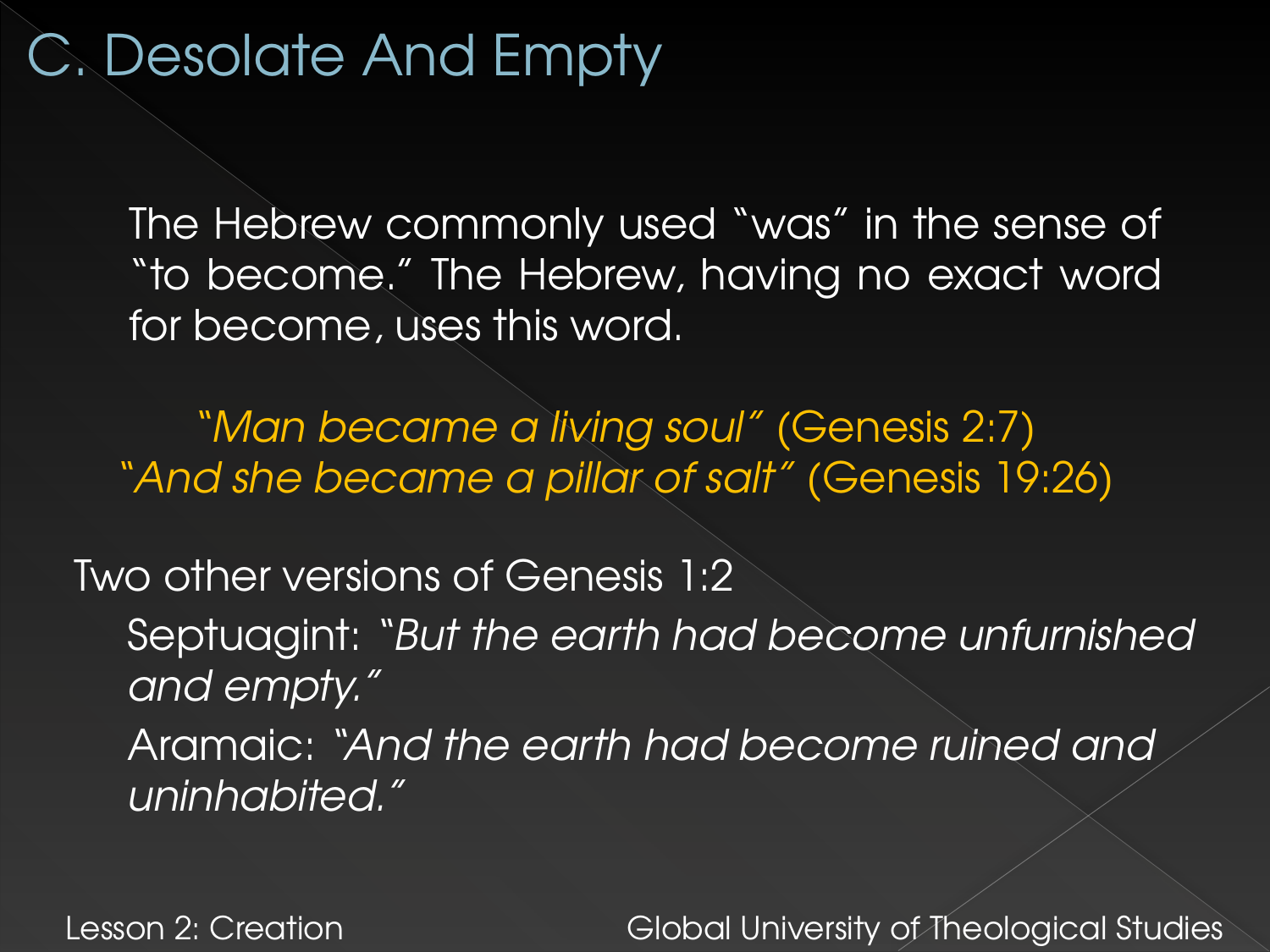

# C. Desolate And Empty
The Hebrew commonly used “was” in the sense of “to become.” The Hebrew, having no exact word for become, uses this word.

“Man became a living soul” (Genesis 2:7)
“And she became a pillar of salt” (Genesis 19:26)

Two other versions of Genesis 1:2
	Septuagint: “But the earth had become unfurnished and empty.”
	Aramaic: “And the earth had become ruined and uninhabited.”
Lesson 2: Creation                                Global University of Theological Studies